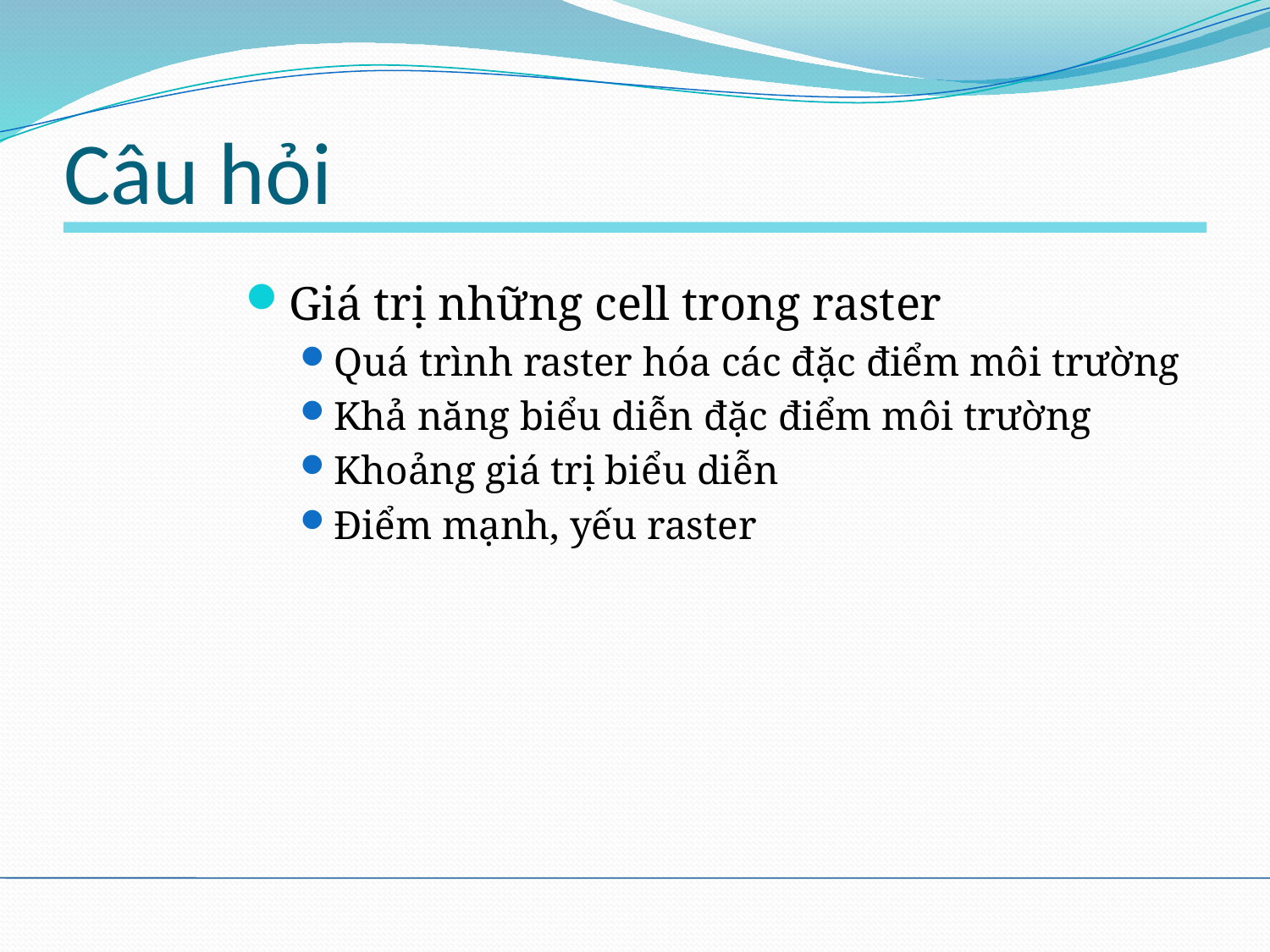

# Câu hỏi
Giá trị những cell trong raster
Quá trình raster hóa các đặc điểm môi trường
Khả năng biểu diễn đặc điểm môi trường
Khoảng giá trị biểu diễn
Điểm mạnh, yếu raster